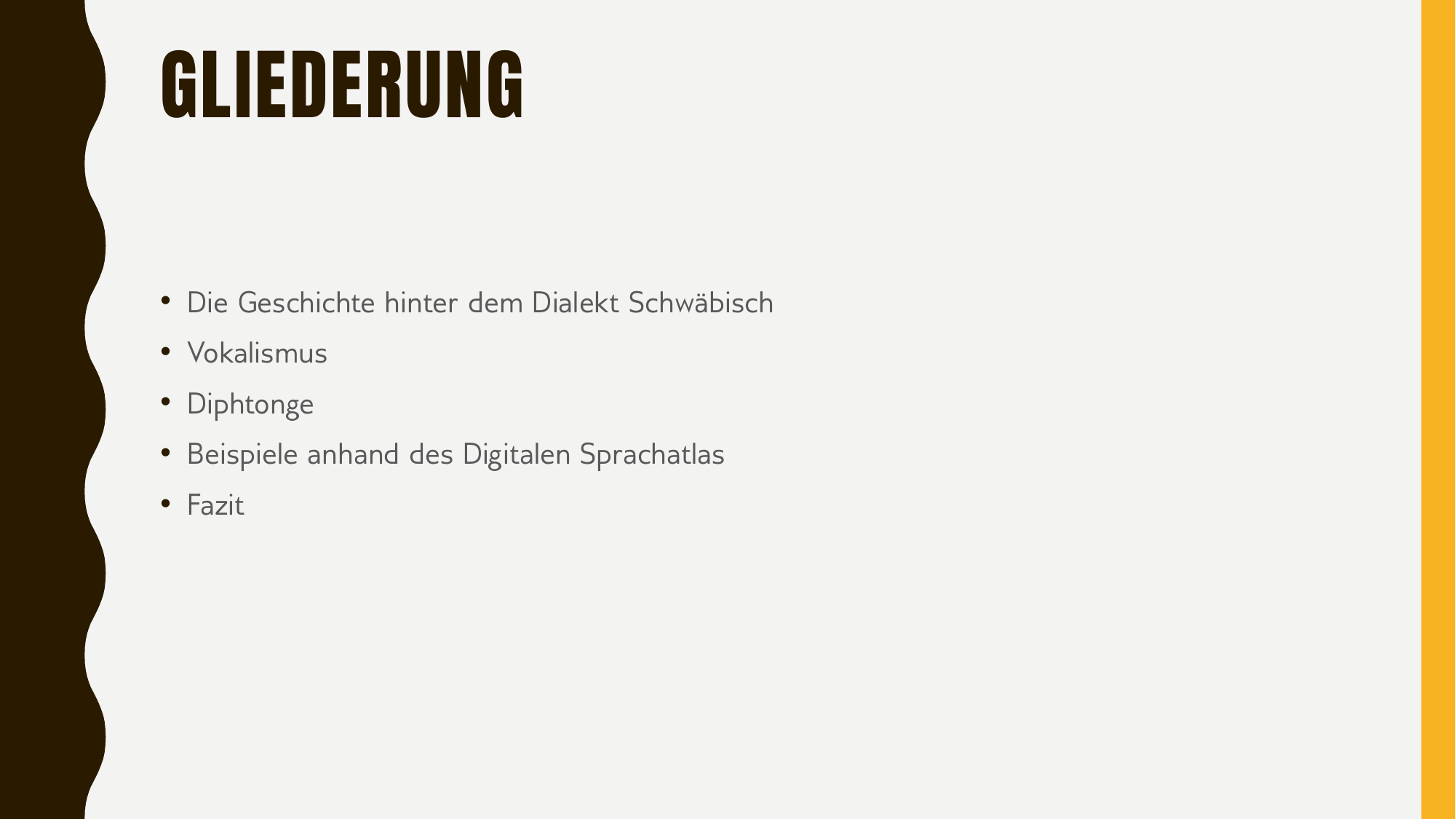

# Gliederung
Die Geschichte hinter dem Dialekt Schwäbisch
Vokalismus
Diphtonge
Beispiele anhand des Digitalen Sprachatlas
Fazit